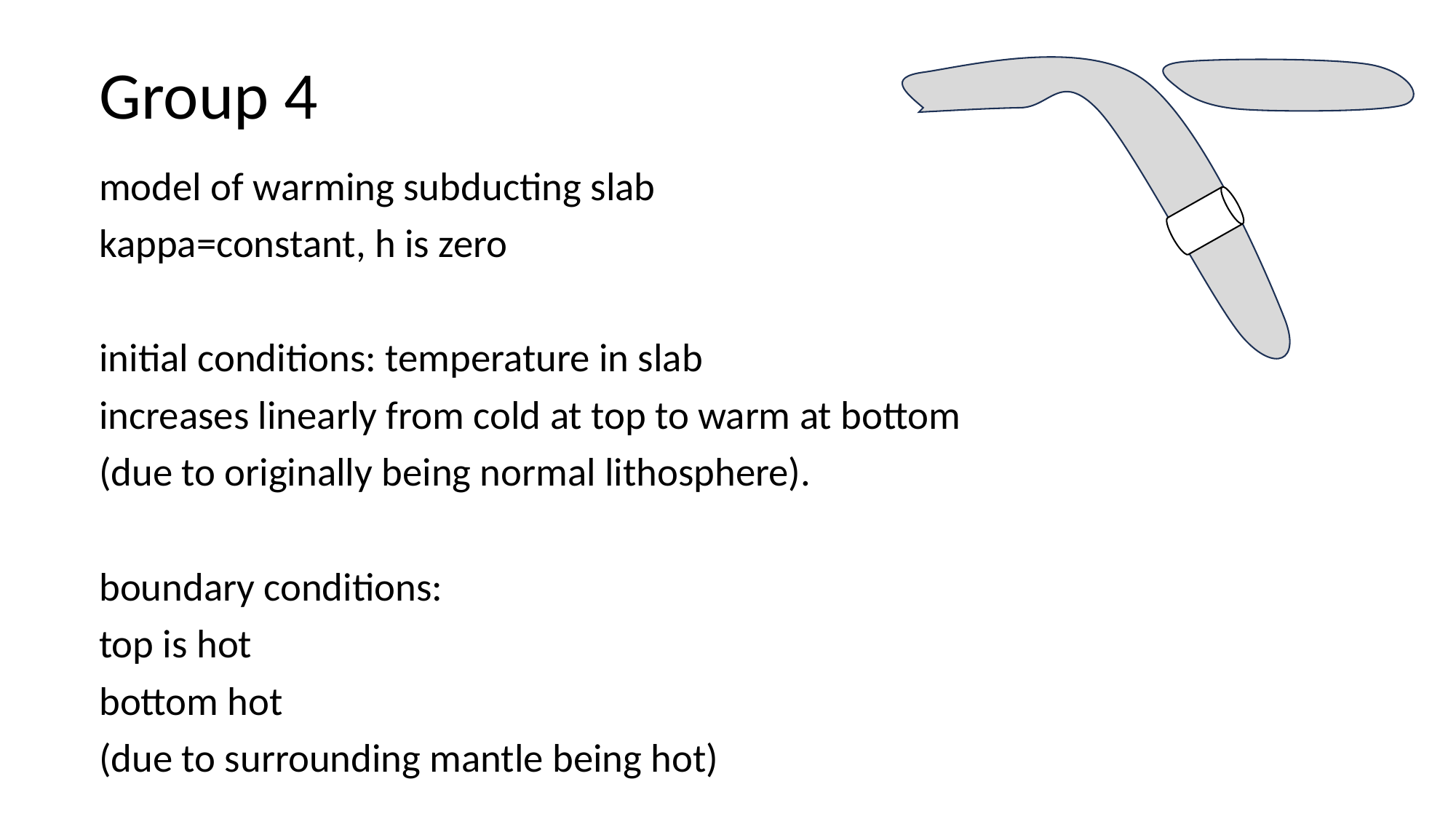

# Group 4

model of warming subducting slab
kappa=constant, h is zero

initial conditions: temperature in slab
increases linearly from cold at top to warm at bottom
(due to originally being normal lithosphere).

boundary conditions:
top is hot
bottom hot
(due to surrounding mantle being hot)